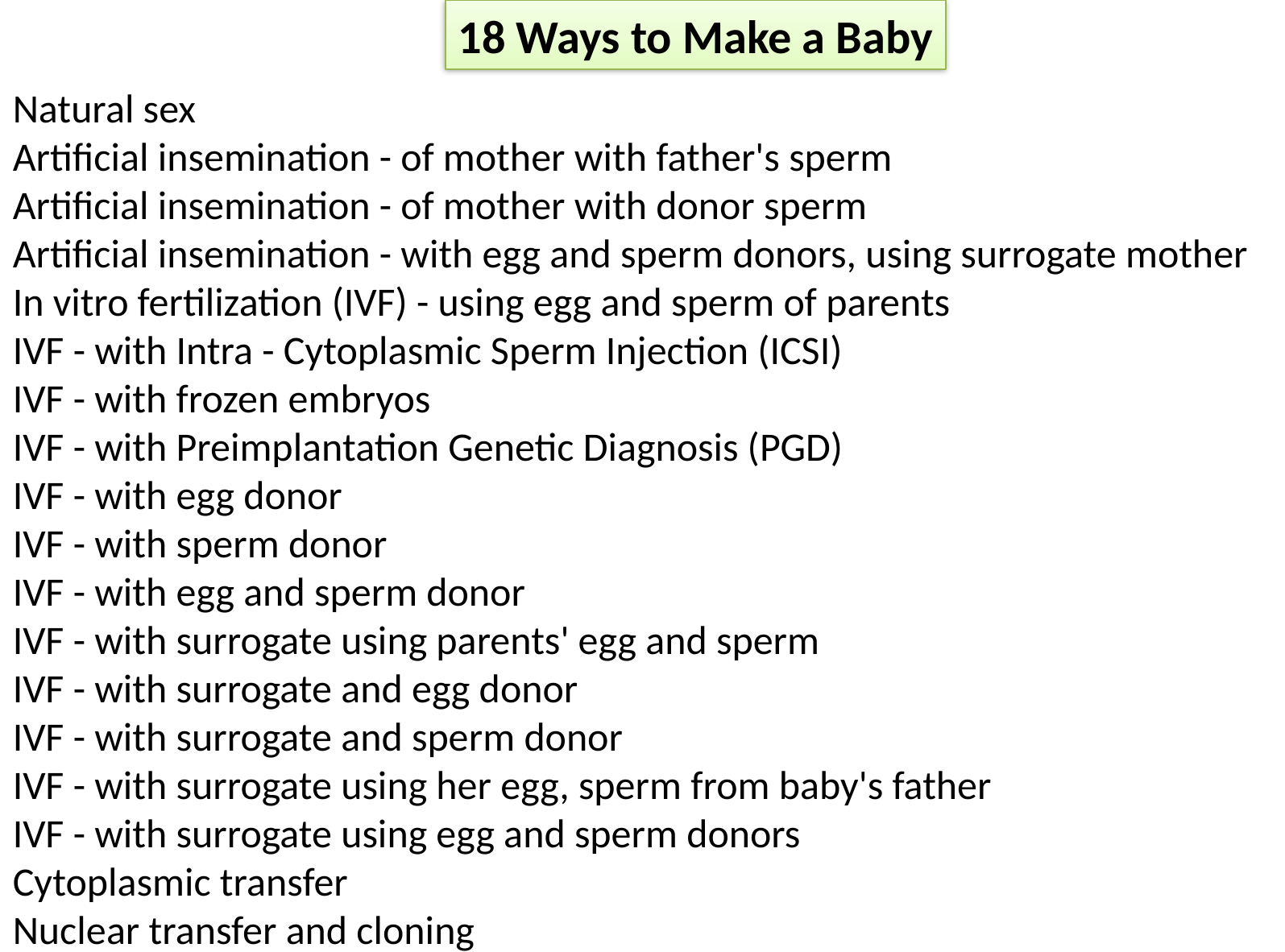

18 Ways to Make a Baby
Natural sex
Artificial insemination - of mother with father's sperm
Artificial insemination - of mother with donor sperm
Artificial insemination - with egg and sperm donors, using surrogate mother
In vitro fertilization (IVF) - using egg and sperm of parents
IVF - with Intra - Cytoplasmic Sperm Injection (ICSI)
IVF - with frozen embryos
IVF - with Preimplantation Genetic Diagnosis (PGD)
IVF - with egg donor
IVF - with sperm donor
IVF - with egg and sperm donor
IVF - with surrogate using parents' egg and sperm
IVF - with surrogate and egg donor
IVF - with surrogate and sperm donor
IVF - with surrogate using her egg, sperm from baby's father
IVF - with surrogate using egg and sperm donors
Cytoplasmic transfer
Nuclear transfer and cloning